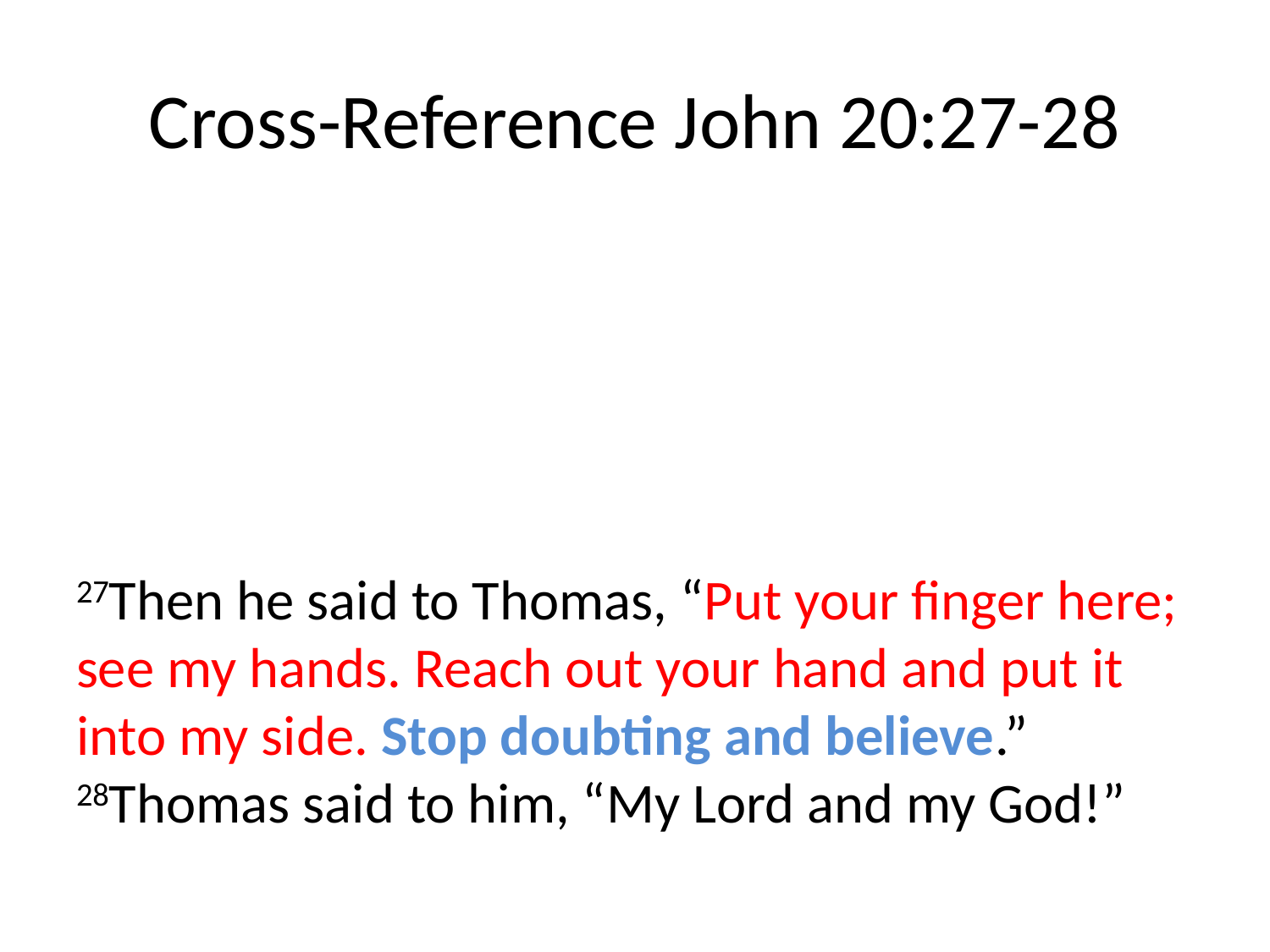

# Cross-Reference John 20:27-28

27Then he said to Thomas, “Put your finger here; see my hands. Reach out your hand and put it into my side. Stop doubting and believe.” 28Thomas said to him, “My Lord and my God!”